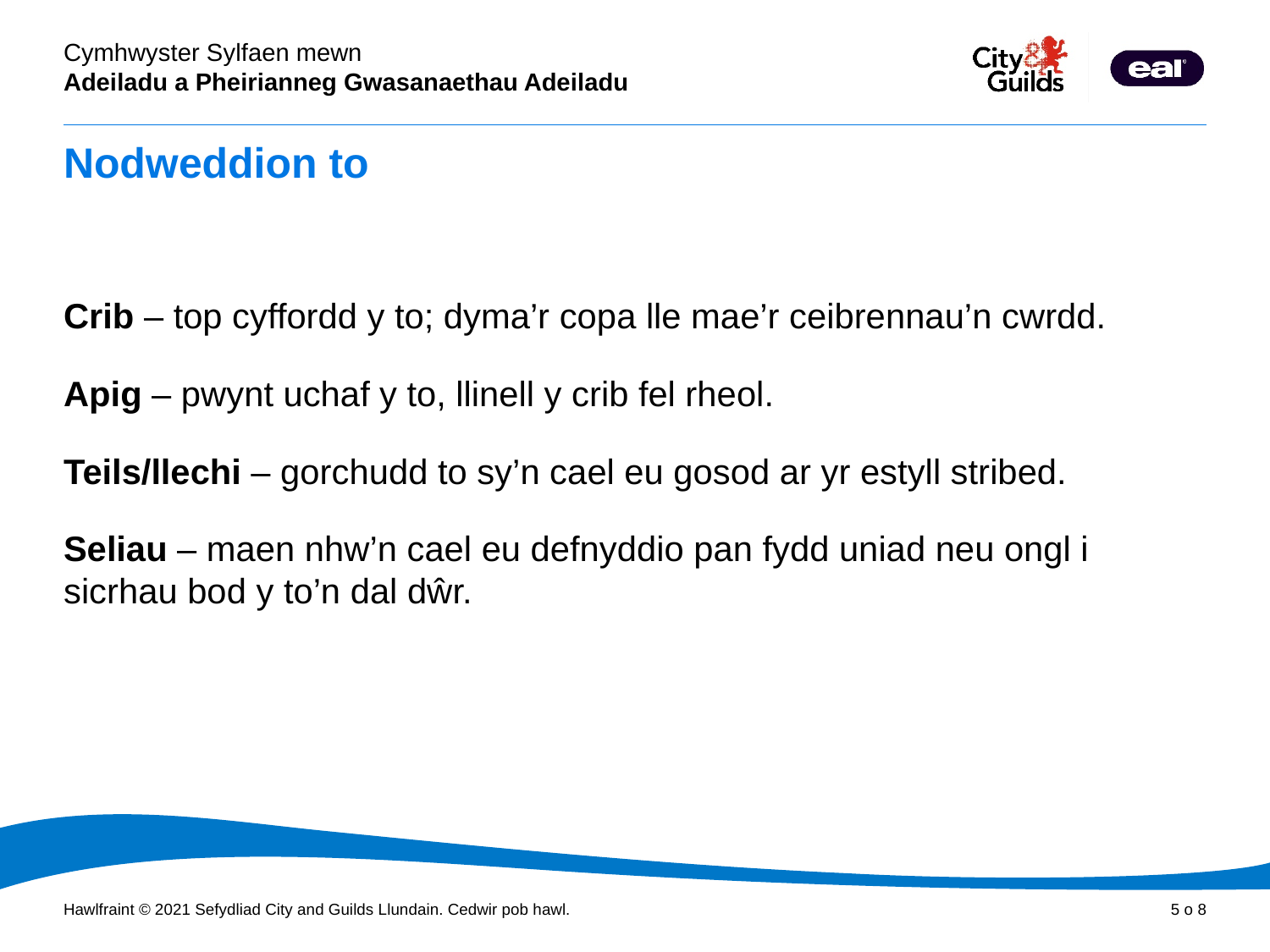

# Nodweddion to

Crib – top cyffordd y to; dyma’r copa lle mae’r ceibrennau’n cwrdd.
Apig – pwynt uchaf y to, llinell y crib fel rheol.
Teils/llechi – gorchudd to sy’n cael eu gosod ar yr estyll stribed.
Seliau – maen nhw’n cael eu defnyddio pan fydd uniad neu ongl i sicrhau bod y to’n dal dŵr.